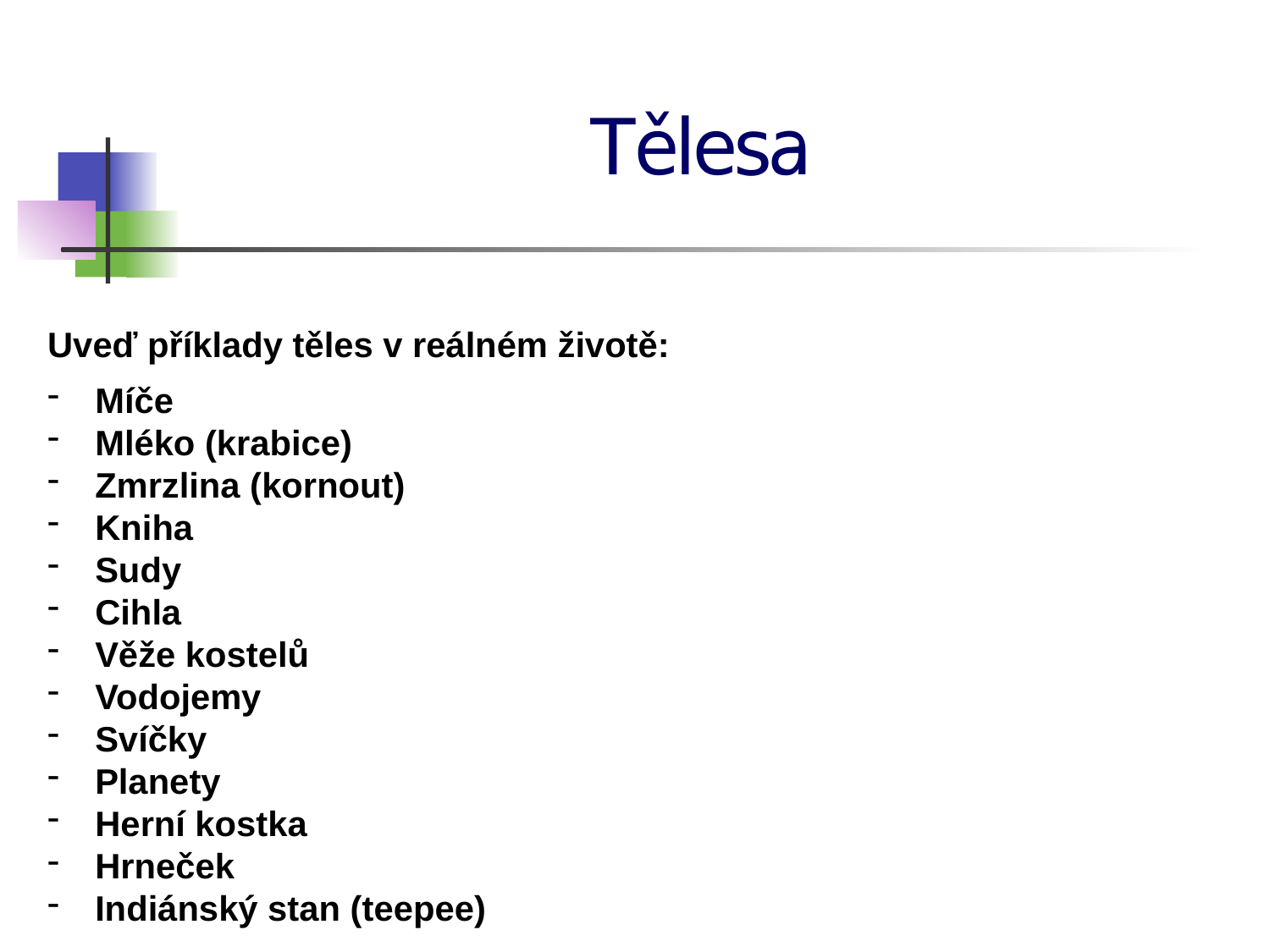

# Tělesa
Uveď příklady těles v reálném životě:
Míče
Mléko (krabice)
Zmrzlina (kornout)
Kniha
Sudy
Cihla
Věže kostelů
Vodojemy
Svíčky
Planety
Herní kostka
Hrneček
Indiánský stan (teepee)